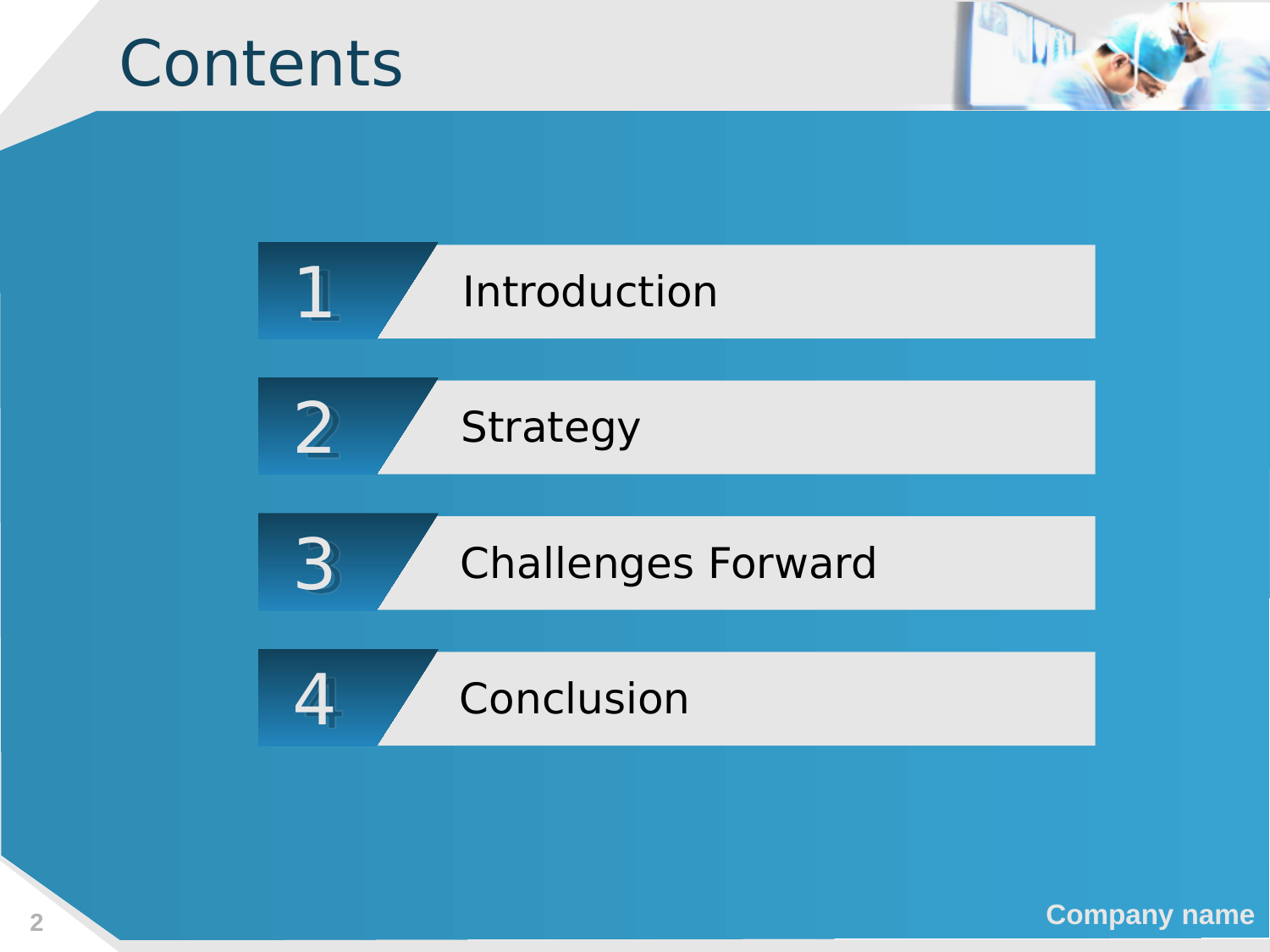

# Contents
1

Introduction
2

Strategy
3

Challenges Forward
4

Conclusion
2